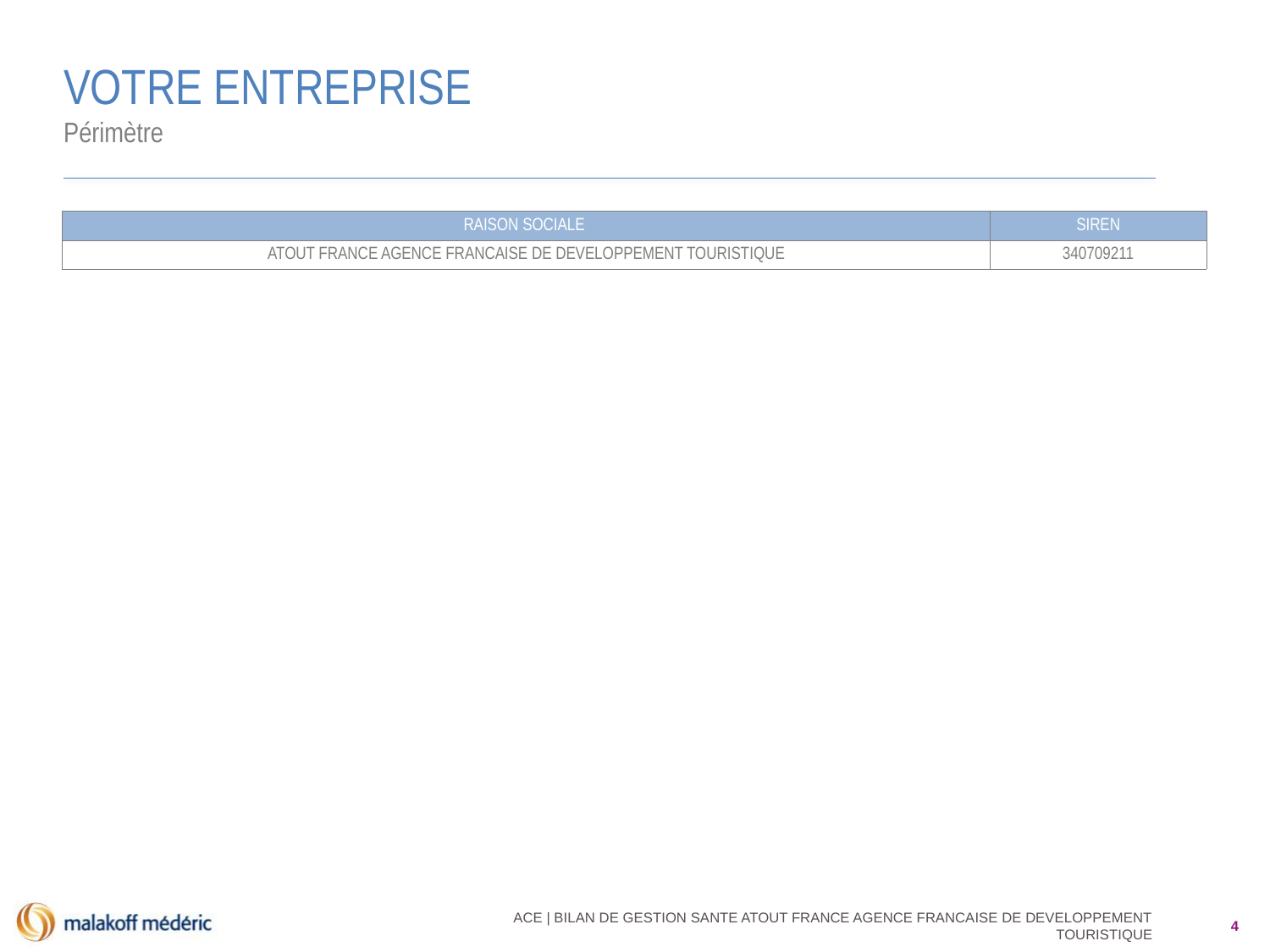

VOTRE ENTREPRISE
Périmètre
| RAISON SOCIALE | SIREN |
| --- | --- |
| ATOUT FRANCE AGENCE FRANCAISE DE DEVELOPPEMENT TOURISTIQUE | 340709211 |
ACE | BILAN DE GESTION SANTE ATOUT FRANCE AGENCE FRANCAISE DE DEVELOPPEMENT TOURISTIQUE
4